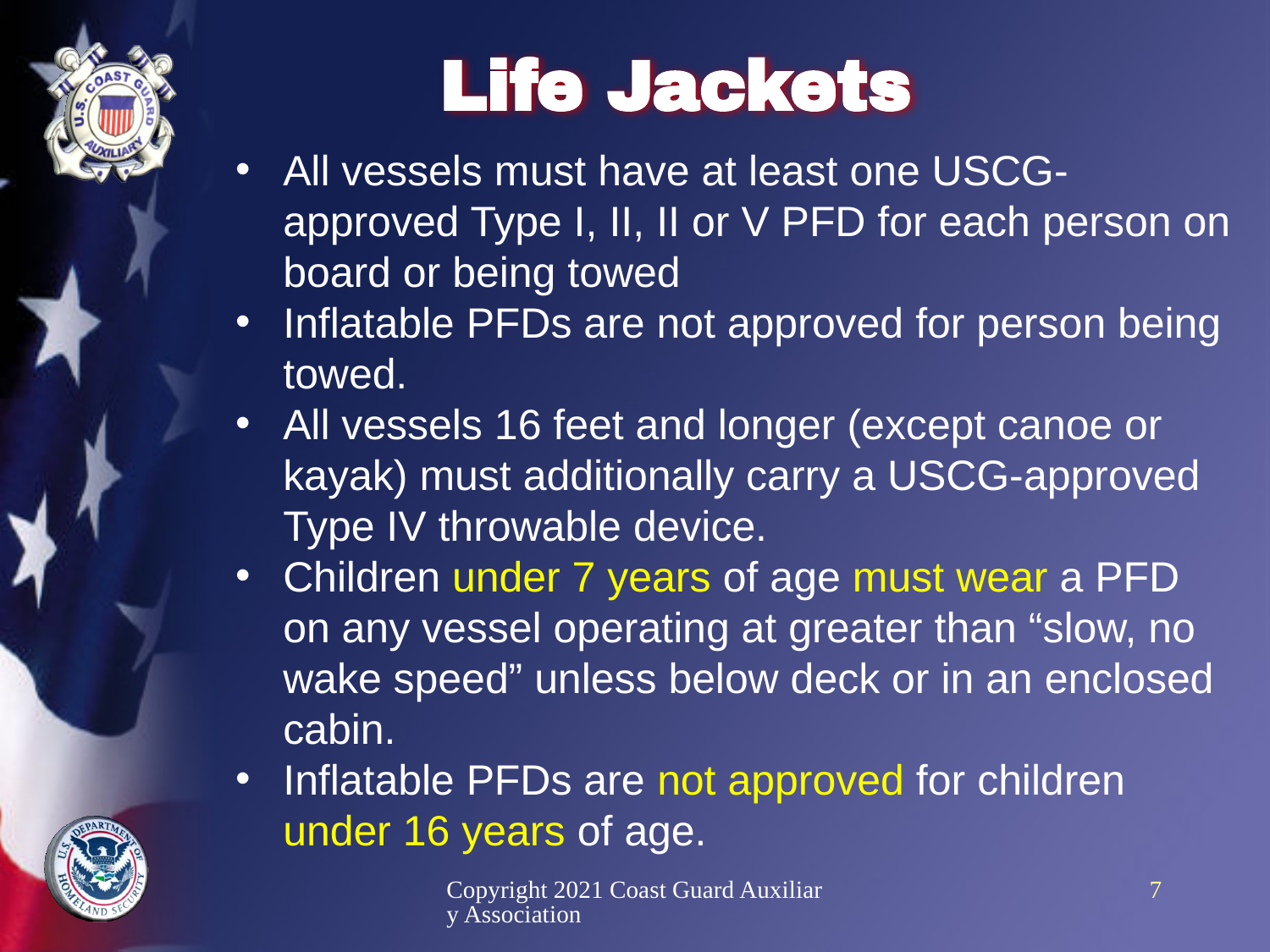

# Life Jackets
All vessels must have at least one USCG-approved Type I, II, II or V PFD for each person on board or being towed
Inflatable PFDs are not approved for person being towed.
All vessels 16 feet and longer (except canoe or kayak) must additionally carry a USCG-approved Type IV throwable device.
Children under 7 years of age must wear a PFD on any vessel operating at greater than “slow, no wake speed” unless below deck or in an enclosed cabin.
Inflatable PFDs are not approved for children under 16 years of age.
Copyright 2021 Coast Guard Auxiliary Association
7